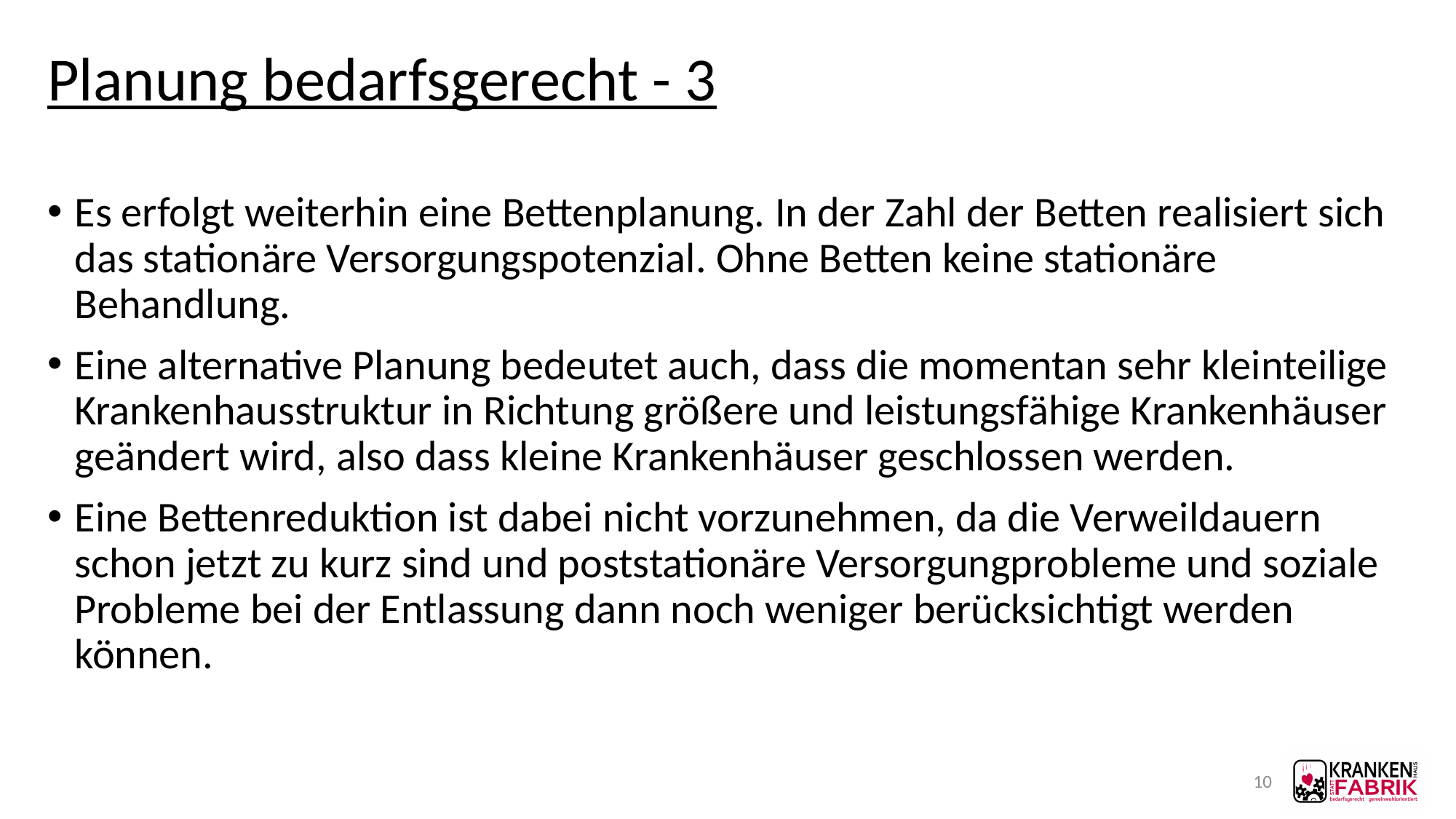

# Planung bedarfsgerecht - 3
Es erfolgt weiterhin eine Bettenplanung. In der Zahl der Betten realisiert sich das stationäre Versorgungspotenzial. Ohne Betten keine stationäre Behandlung.
Eine alternative Planung bedeutet auch, dass die momentan sehr kleinteilige Krankenhausstruktur in Richtung größere und leistungsfähige Krankenhäuser geändert wird, also dass kleine Krankenhäuser geschlossen werden.
Eine Bettenreduktion ist dabei nicht vorzunehmen, da die Verweildauern schon jetzt zu kurz sind und poststationäre Versorgungprobleme und soziale Probleme bei der Entlassung dann noch weniger berücksichtigt werden können.
10